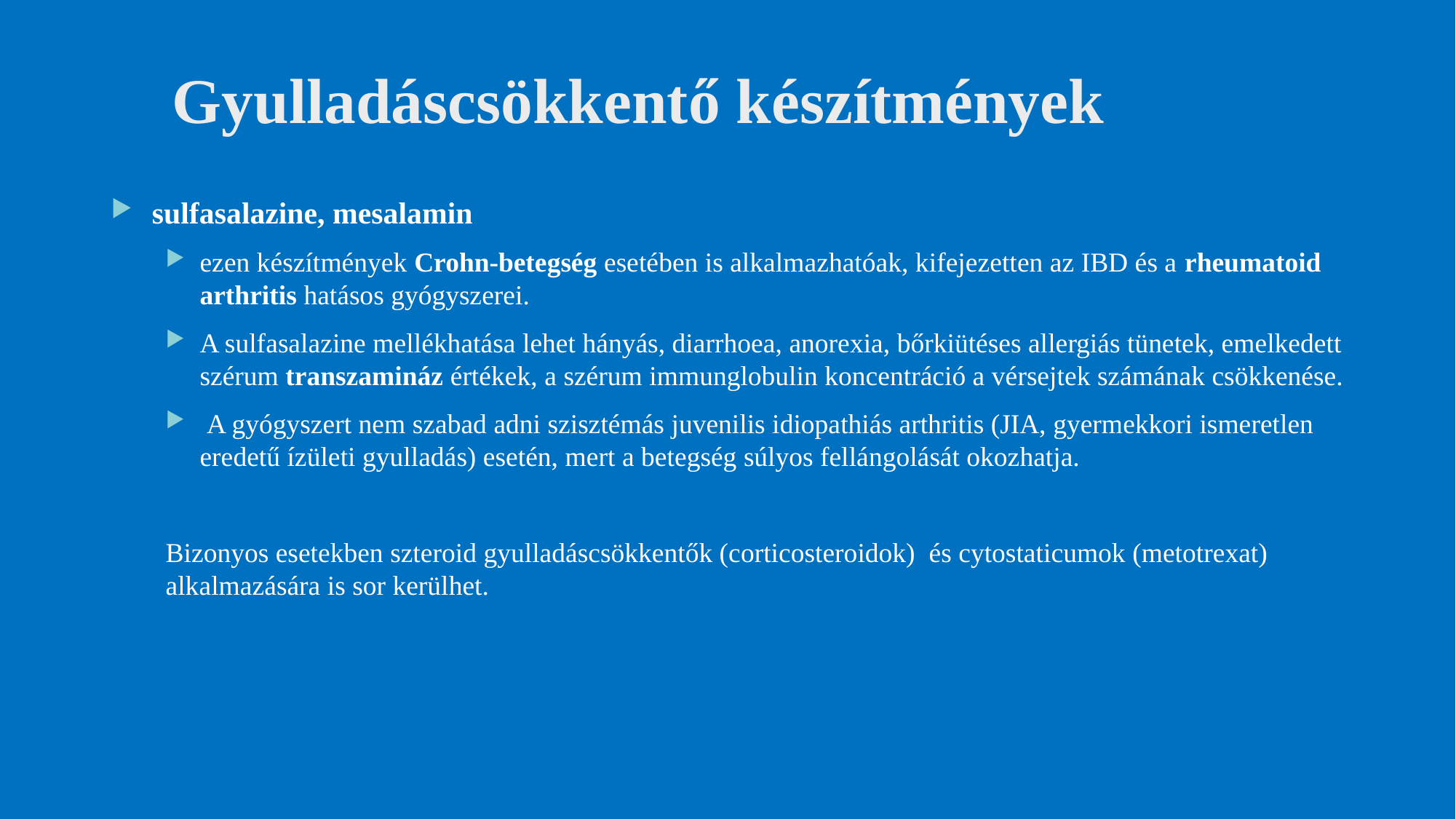

# Gyulladáscsökkentő készítmények
sulfasalazine, mesalamin
ezen készítmények Crohn-betegség esetében is alkalmazhatóak, kifejezetten az IBD és a rheumatoid arthritis hatásos gyógyszerei.
A sulfasalazine mellékhatása lehet hányás, diarrhoea, anorexia, bőrkiütéses allergiás tünetek, emelkedett szérum transzamináz értékek, a szérum immunglobulin koncentráció a vérsejtek számának csökkenése.
 A gyógyszert nem szabad adni szisztémás juvenilis idiopathiás arthritis (JIA, gyermekkori ismeretlen eredetű ízületi gyulladás) esetén, mert a betegség súlyos fellángolását okozhatja.

Bizonyos esetekben szteroid gyulladáscsökkentők (corticosteroidok)  és cytostaticumok (metotrexat) alkalmazására is sor kerülhet.